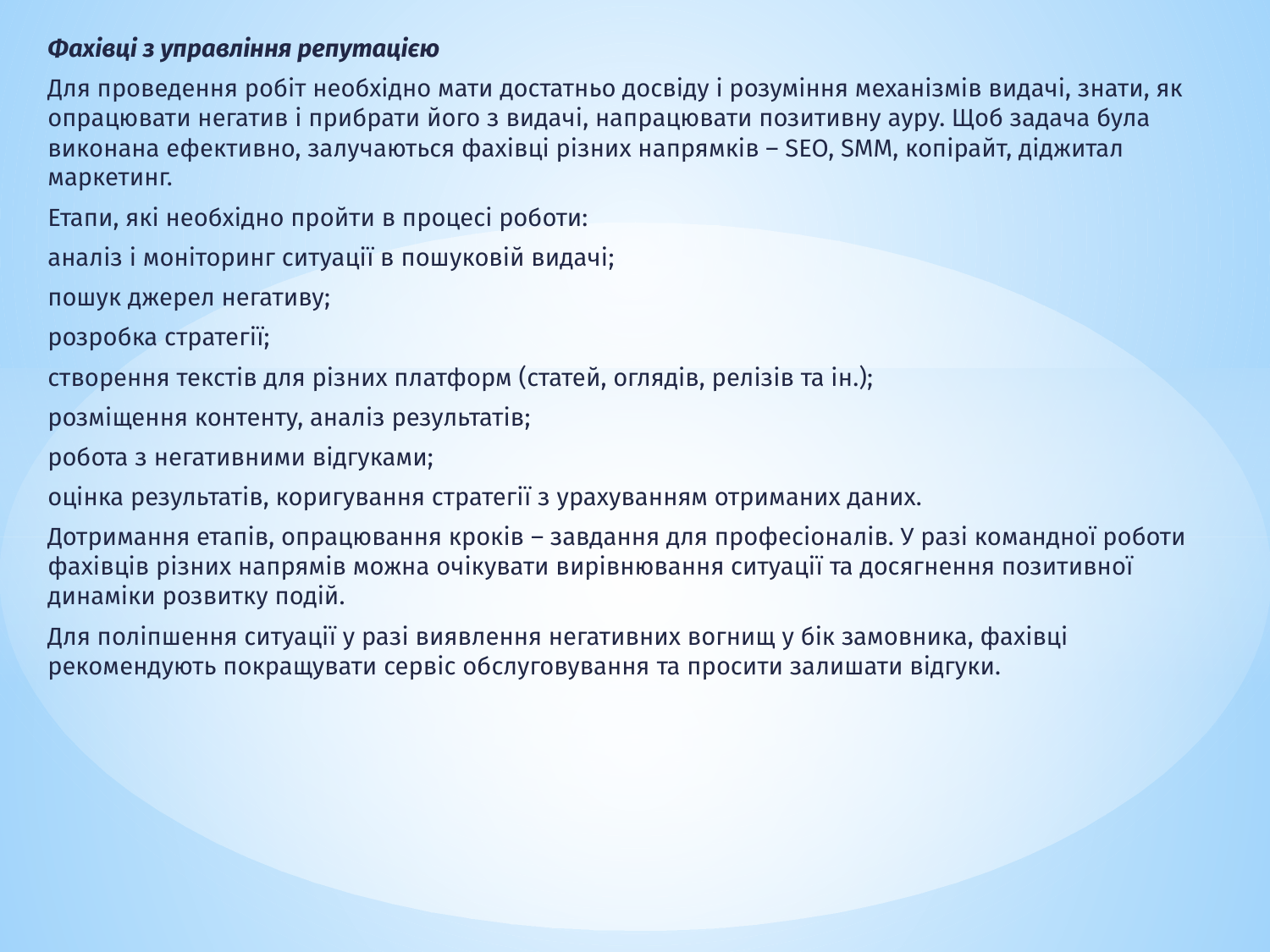

Фахівці з управління репутацією
Для проведення робіт необхідно мати достатньо досвіду і розуміння механізмів видачі, знати, як опрацювати негатив і прибрати його з видачі, напрацювати позитивну ауру. Щоб задача була виконана ефективно, залучаються фахівці різних напрямків – SEO, SMM, копірайт, діджитал маркетинг.
Етапи, які необхідно пройти в процесі роботи:
аналіз і моніторинг ситуації в пошуковій видачі;
пошук джерел негативу;
розробка стратегії;
створення текстів для різних платформ (статей, оглядів, релізів та ін.);
розміщення контенту, аналіз результатів;
робота з негативними відгуками;
оцінка результатів, коригування стратегії з урахуванням отриманих даних.
Дотримання етапів, опрацювання кроків – завдання для професіоналів. У разі командної роботи фахівців різних напрямів можна очікувати вирівнювання ситуації та досягнення позитивної динаміки розвитку подій.
Для поліпшення ситуації у разі виявлення негативних вогнищ у бік замовника, фахівці рекомендують покращувати сервіс обслуговування та просити залишати відгуки.